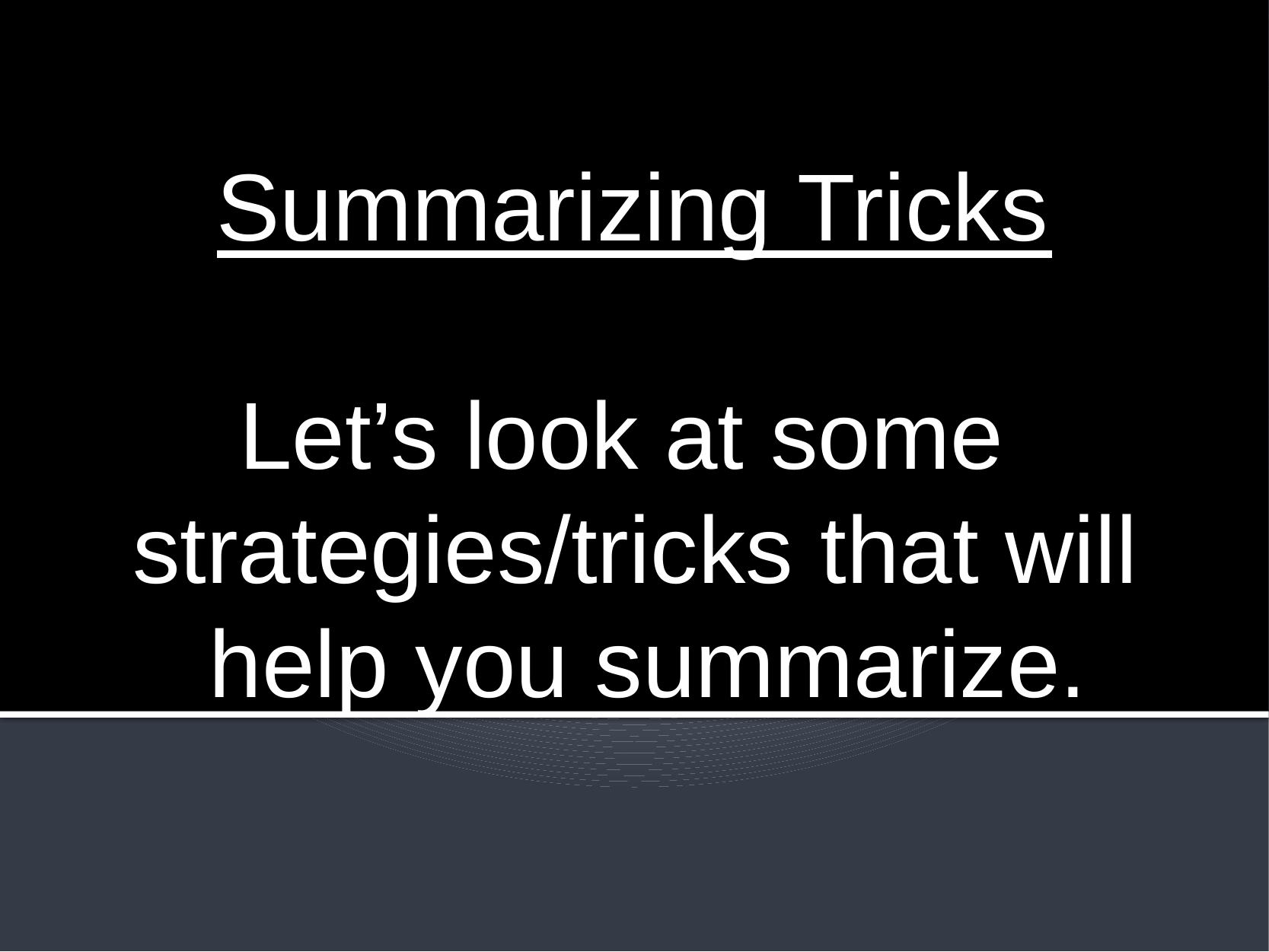

Summarizing Tricks

Let’s look at some  strategies/tricks that will  help you summarize.